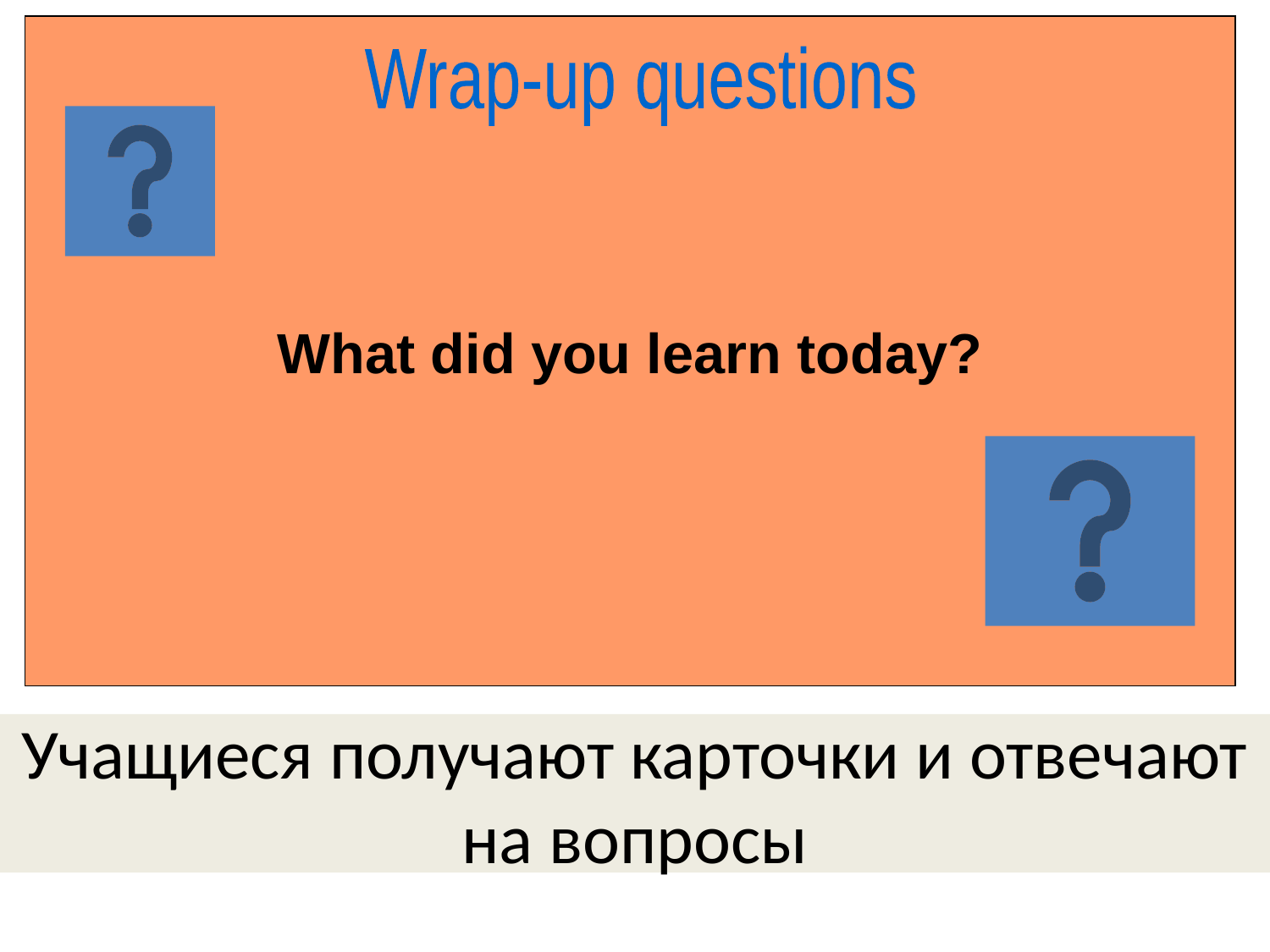

What did you learn today?
Wrap-up questions
| questions | GREAT | BAD | BORING | SO-SO |
| --- | --- | --- | --- | --- |
| Did you like the theme of the lesson? |  |  |  |  |
| Did you enjoy yourself? |  |  |  |  |
| Did you work hard? |  |  |  |  |
| Did you like to work in groups? |  |  |  |  |
| Did you get useful information? |  |  |  |  |
| Did you like the video? |  |  |  |  |
| Do you like English? |  |  |  |  |

# Учащиеся получают карточки и отвечают на вопросы